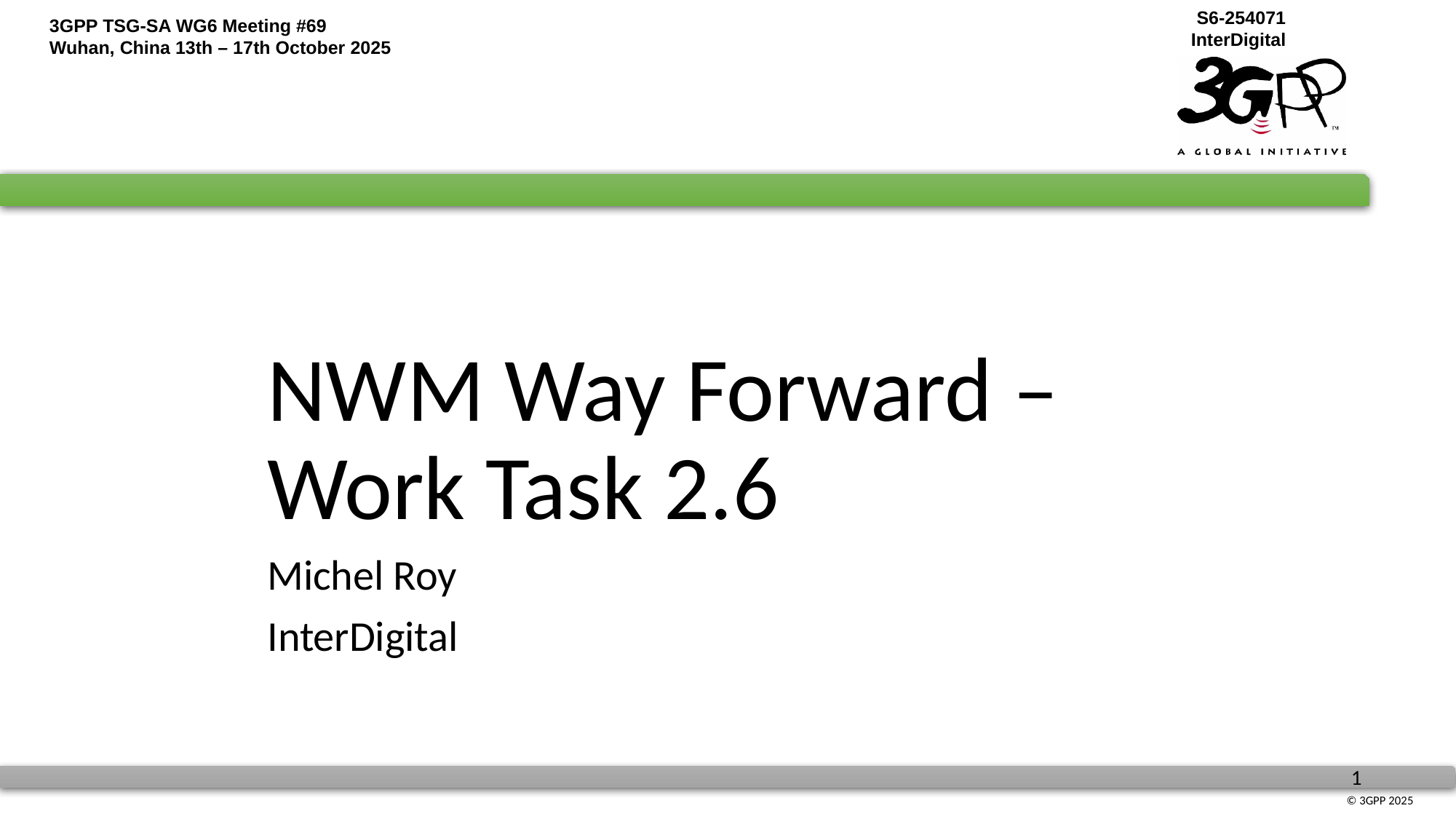

# NWM Way Forward – Work Task 2.6
Michel Roy
InterDigital